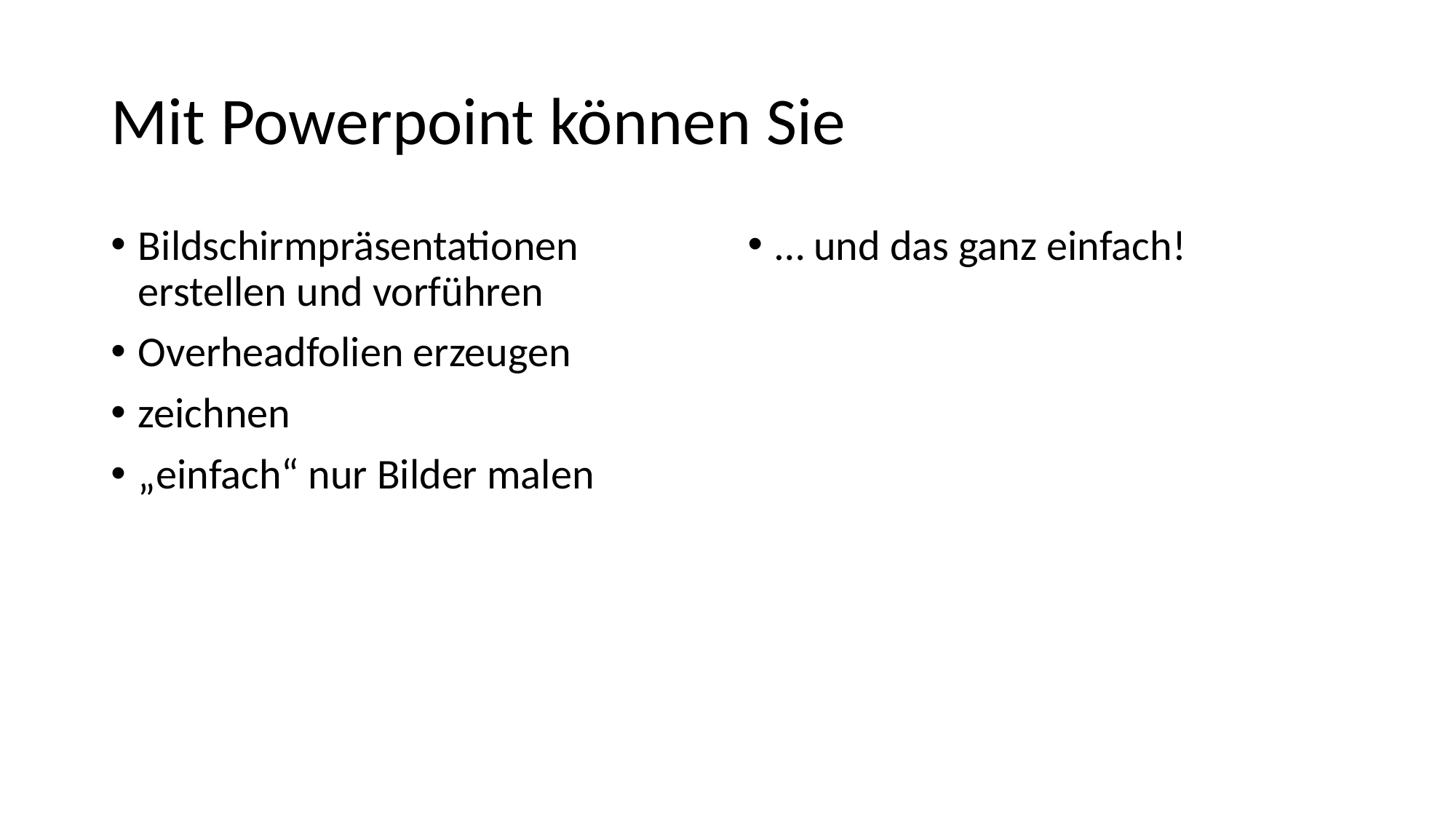

# Mit Powerpoint können Sie
Bildschirmpräsentationen erstellen und vorführen
Overheadfolien erzeugen
zeichnen
„einfach“ nur Bilder malen
… und das ganz einfach!